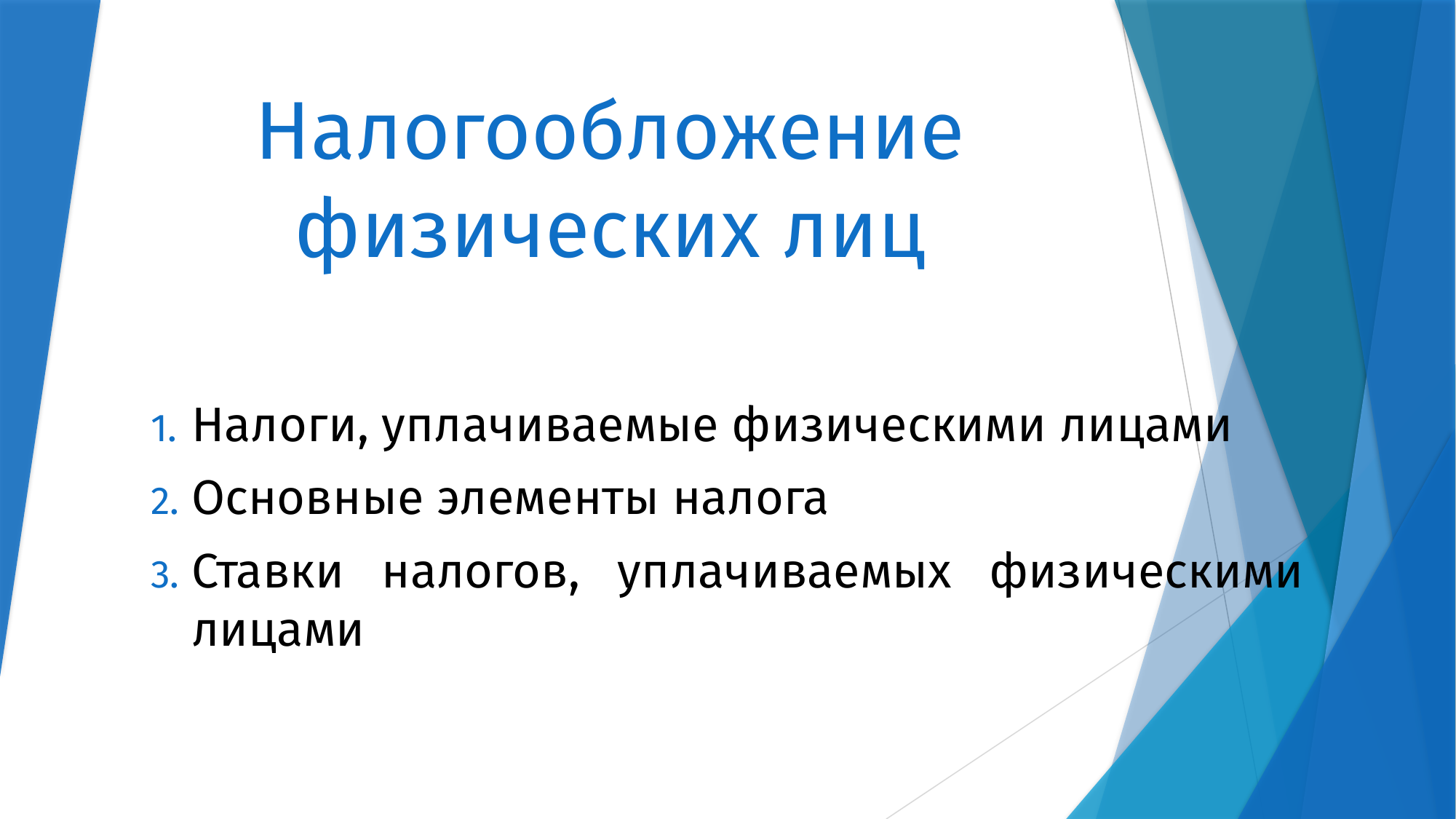

# Налогообложение физических лиц
Налоги, уплачиваемые физическими лицами
Основные элементы налога
Ставки налогов, уплачиваемых физическими лицами